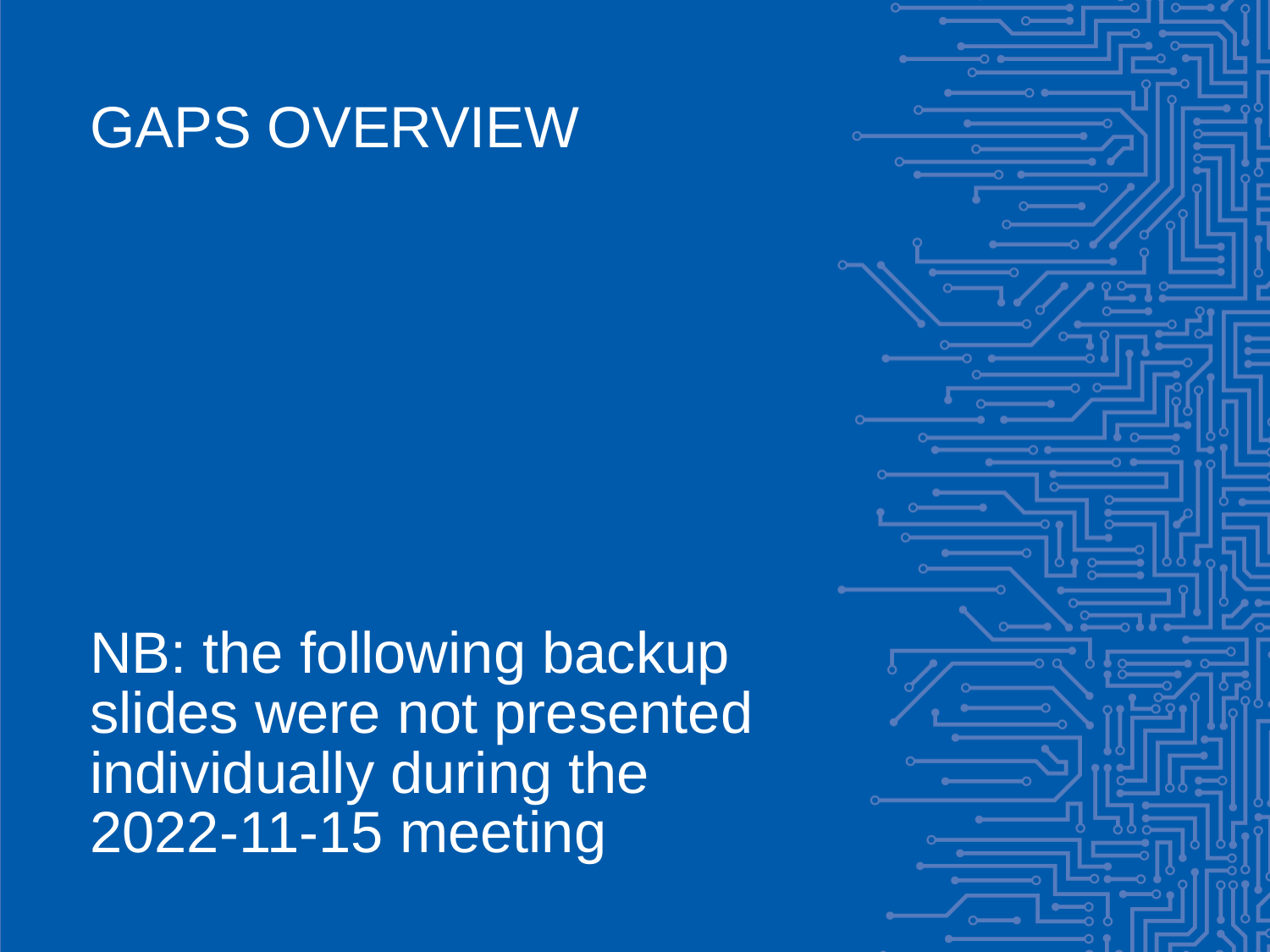

Gaps overview
# NB: the following backup slides were not presented individually during the 2022-11-15 meeting